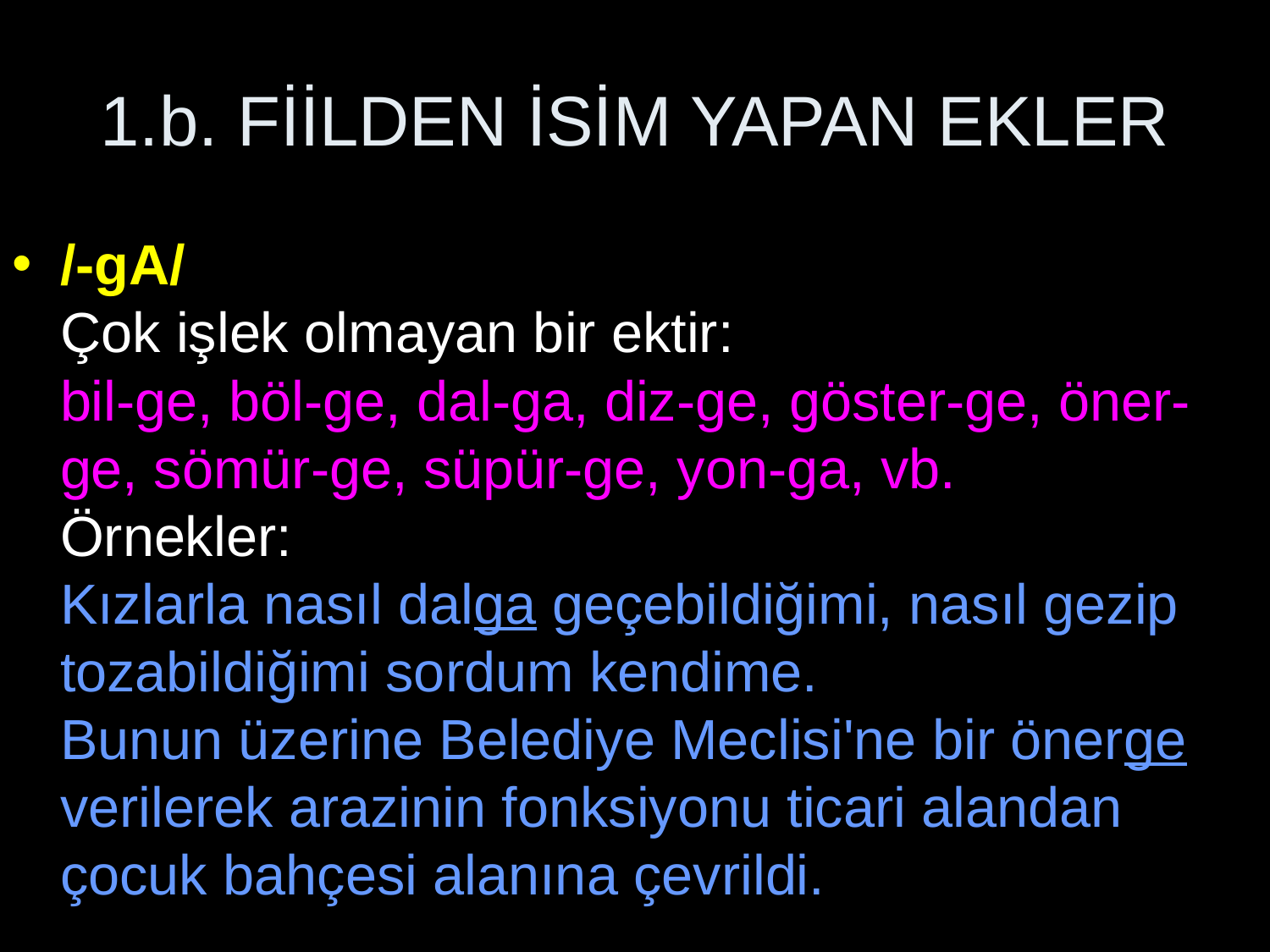

# 1.b. FİİLDEN İSİM YAPAN EKLER
/-gA/
Çok işlek olmayan bir ektir:
bil-ge, böl-ge, dal-ga, diz-ge, göster-ge, öner-ge, sömür-ge, süpür-ge, yon-ga, vb.
Örnekler:
Kızlarla nasıl dalga geçebildiğimi, nasıl gezip tozabildiğimi sordum kendime.
Bunun üzerine Belediye Meclisi'ne bir önerge verilerek arazinin fonksiyonu ticari alandan çocuk bahçesi alanına çevrildi.